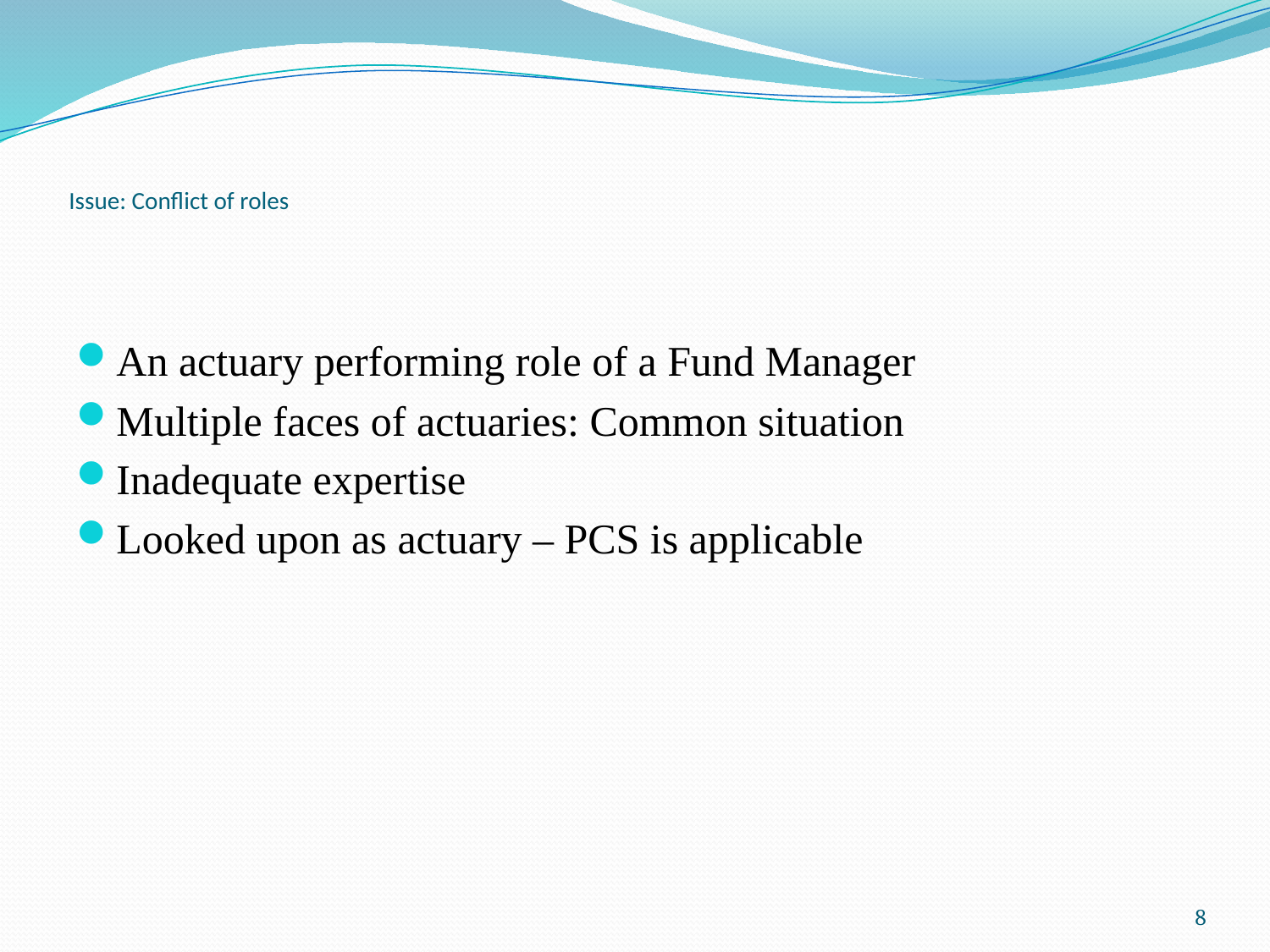

# Issue: Conflict of roles

An actuary performing role of a Fund Manager
Multiple faces of actuaries: Common situation
Inadequate expertise
Looked upon as actuary – PCS is applicable

8